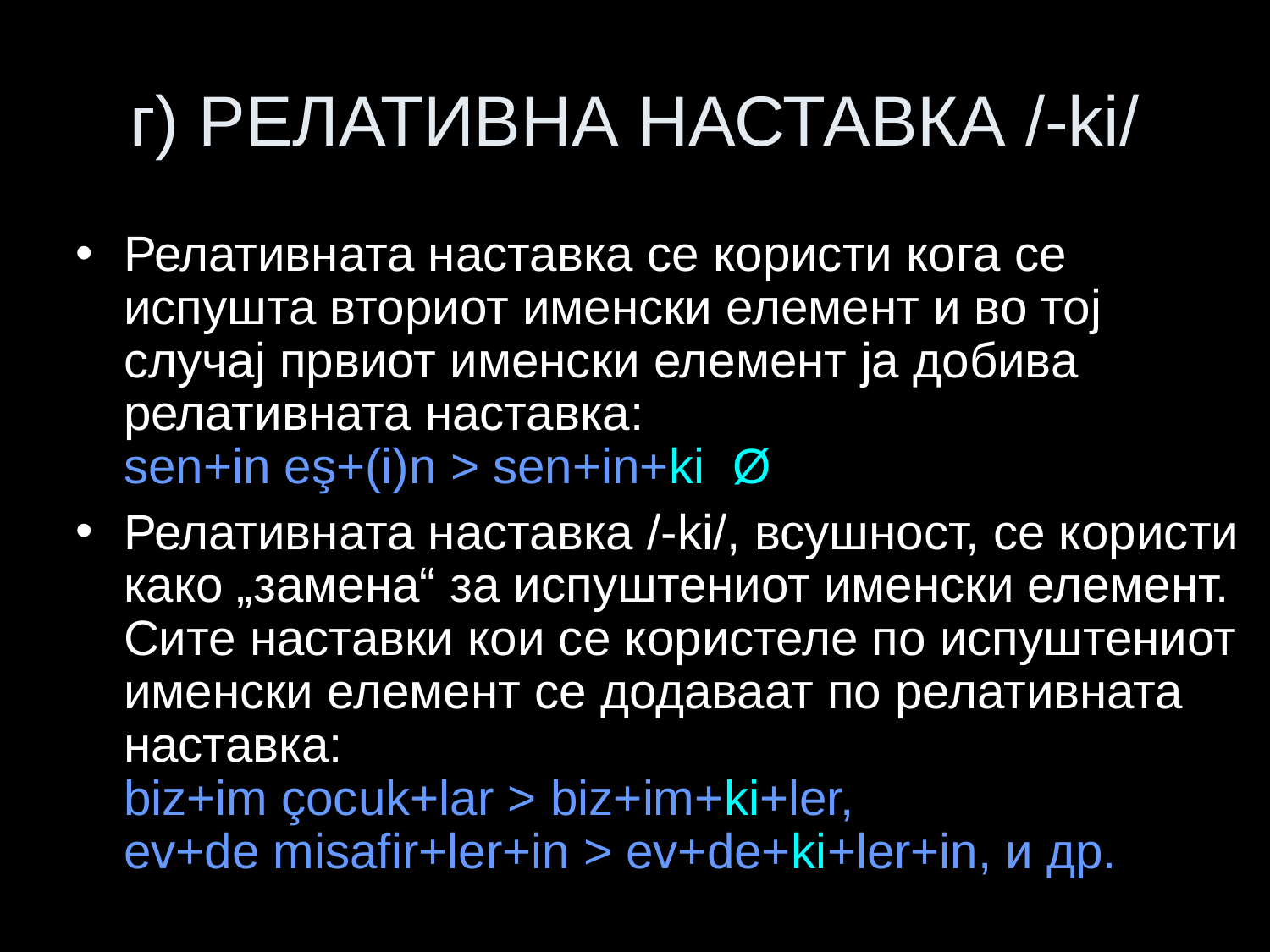

# г) РЕЛАТИВНА НАСТАВКА /-ki/
Релативната наставка се користи кога се испушта вториот именски елемент и во тој случај првиот именски елемент ја добива релативната наставка:
sen+in eş+(i)n > sen+in+ki  Ø
Релативната наставка /-ki/, всушност, се користи како „замена“ за испуштениот именски елемент. Сите наставки кои се користеле по испуштениот именски елемент се додаваат по релативната наставка:
biz+im çocuk+lar > biz+im+ki+ler,
ev+de misafir+ler+in > ev+de+ki+ler+in, и др.